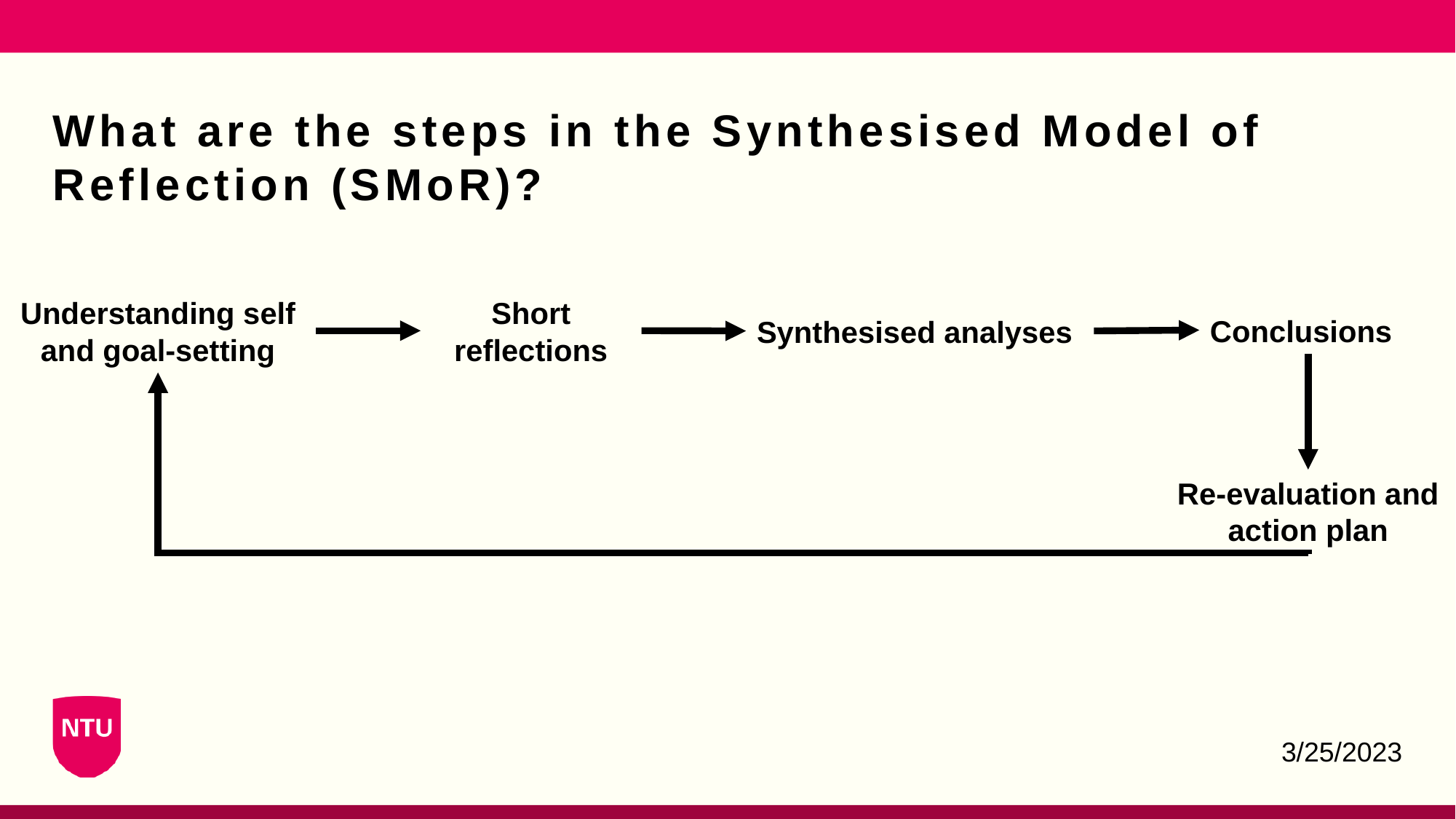

# What are the steps in the Synthesised Model of Reflection (SMoR)?
Understanding self and goal-setting
Short reflections
Conclusions
Synthesised analyses
Re-evaluation and action plan
3/25/2023